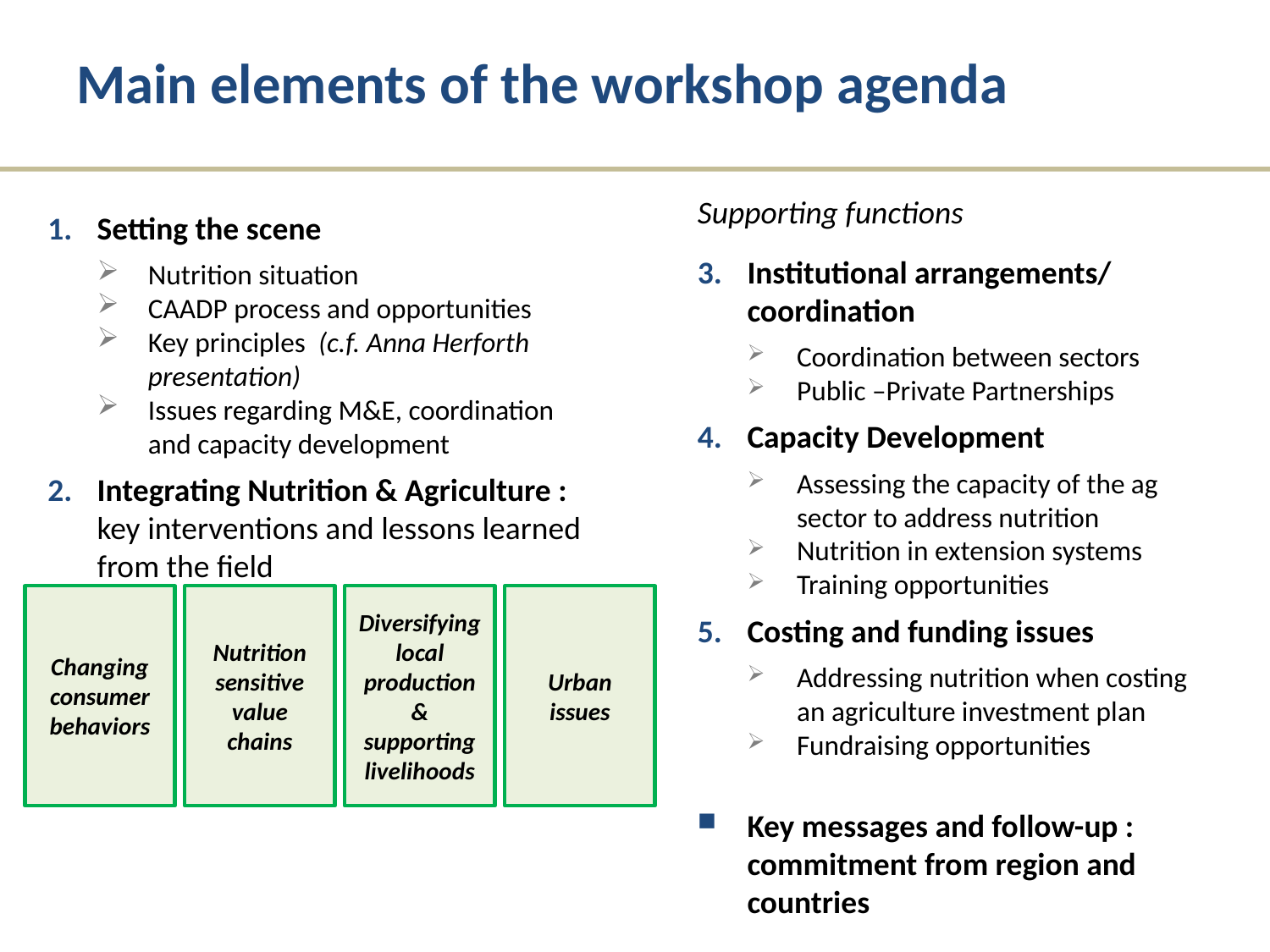

# Main elements of the workshop agenda
Supporting functions
Institutional arrangements/ coordination
Coordination between sectors
Public –Private Partnerships
Capacity Development
Assessing the capacity of the ag sector to address nutrition
Nutrition in extension systems
Training opportunities
Costing and funding issues
Addressing nutrition when costing an agriculture investment plan
Fundraising opportunities

Key messages and follow-up : commitment from region and countries

Setting the scene
Nutrition situation
CAADP process and opportunities
Key principles  (c.f. Anna Herforth presentation)
Issues regarding M&E, coordination and capacity development
Integrating Nutrition & Agriculture :  key interventions and lessons learned from the field

Changing consumer behaviors
Nutrition sensitive value chains
Diversifying local production & supporting livelihoods
Urban issues